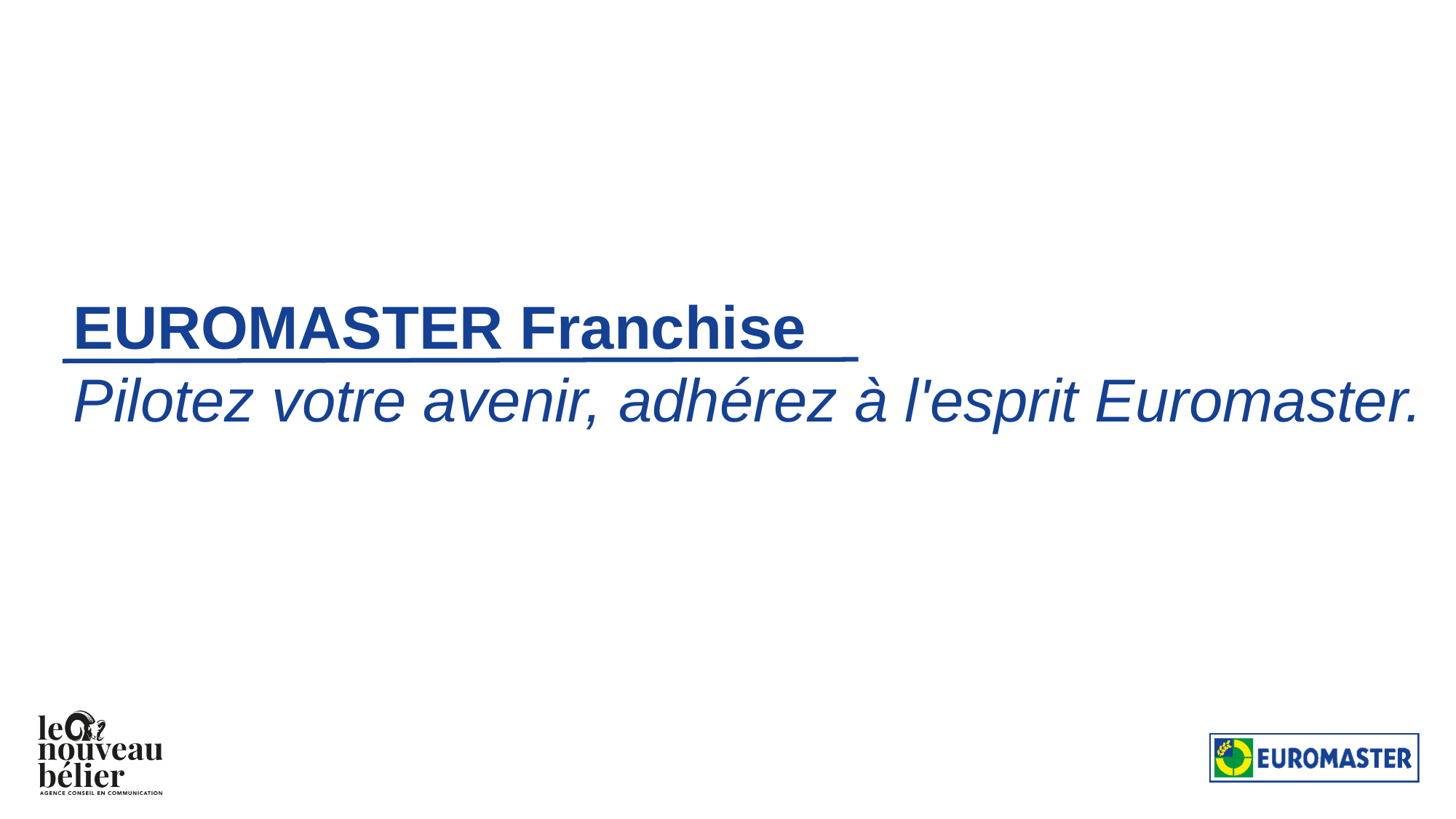

EUROMASTER Franchise
Pilotez votre avenir, adhérez à l'esprit Euromaster.